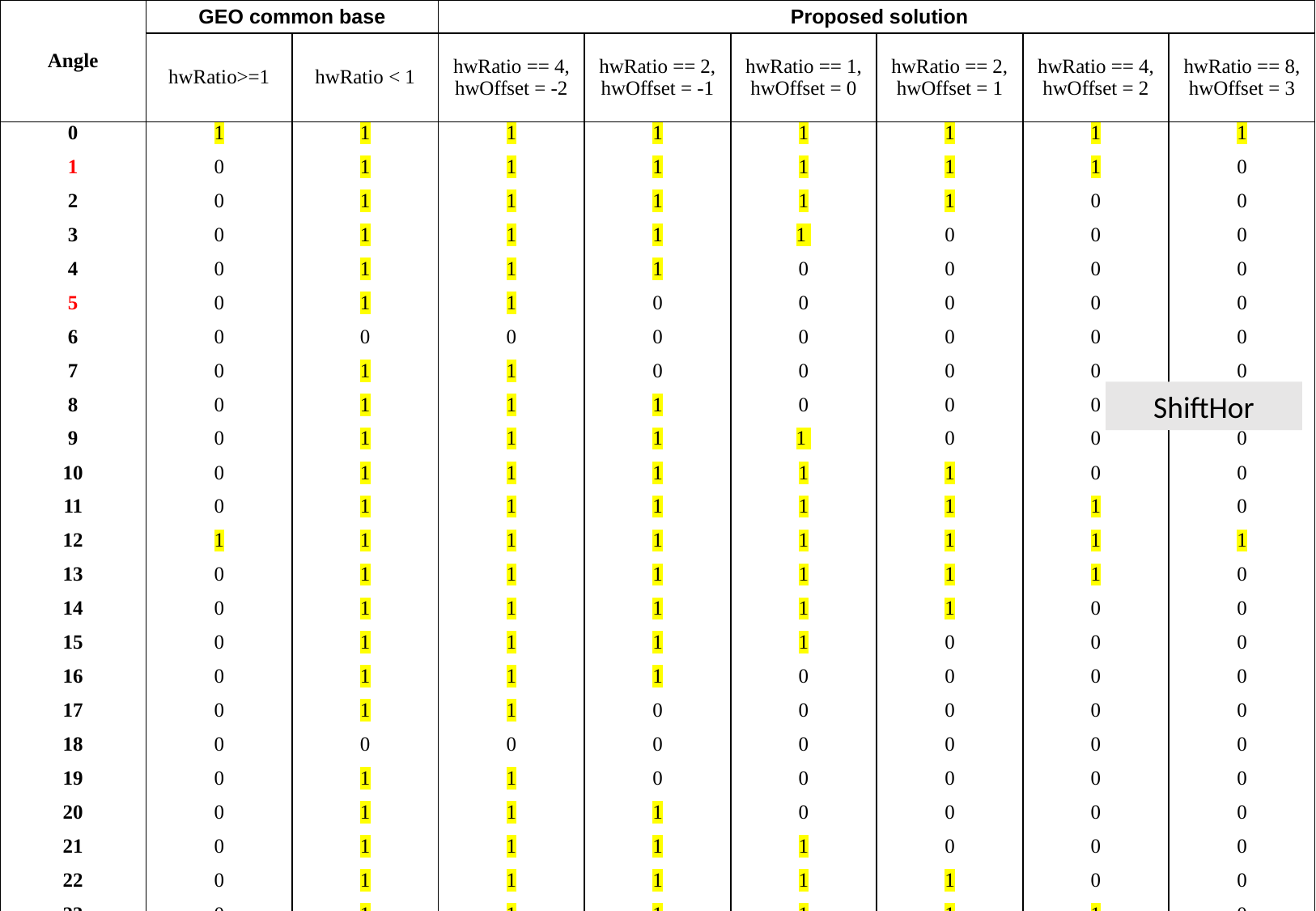

| Angle | GEO common base |  | Proposed solution |  |  |  |  |  |
| --- | --- | --- | --- | --- | --- | --- | --- | --- |
|  | hwRatio>=1 | hwRatio < 1 | hwRatio == 4, hwOffset = -2 | hwRatio == 2, hwOffset = -1 | hwRatio == 1, hwOffset = 0 | hwRatio == 2, hwOffset = 1 | hwRatio == 4, hwOffset = 2 | hwRatio == 8, hwOffset = 3 |
| 0 1 2 3 4 5 6 7 8 9 10 11 12 13 14 15 16 17 18 19 20 21 22 23 | 1 0 0 0 0 0 0 0 0 0 0 0 1 0 0 0 0 0 0 0 0 0 0 0 | 1 1 1 1 1 1 0 1 1 1 1 1 1 1 1 1 1 1 0 1 1 1 1 1 | 1 1 1 1 1 1 0 1 1 1 1 1 1 1 1 1 1 1 0 1 1 1 1 1 | 1 1 1 1 1 0 0 0 1 1 1 1 1 1 1 1 1 0 0 0 1 1 1 1 | 1 1 1 1 0 0 0 0 0 1 1 1 1 1 1 1 0 0 0 0 0 1 1 1 | 1 1 1 0 0 0 0 0 0 0 1 1 1 1 1 0 0 0 0 0 0 0 1 1 | 1 1 0 0 0 0 0 0 0 0 0 1 1 1 0 0 0 0 0 0 0 0 0 1 | 1 0 0 0 0 0 0 0 0 0 0 0 1 0 0 0 0 0 0 0 0 0 0 0 |
ShiftHor
14